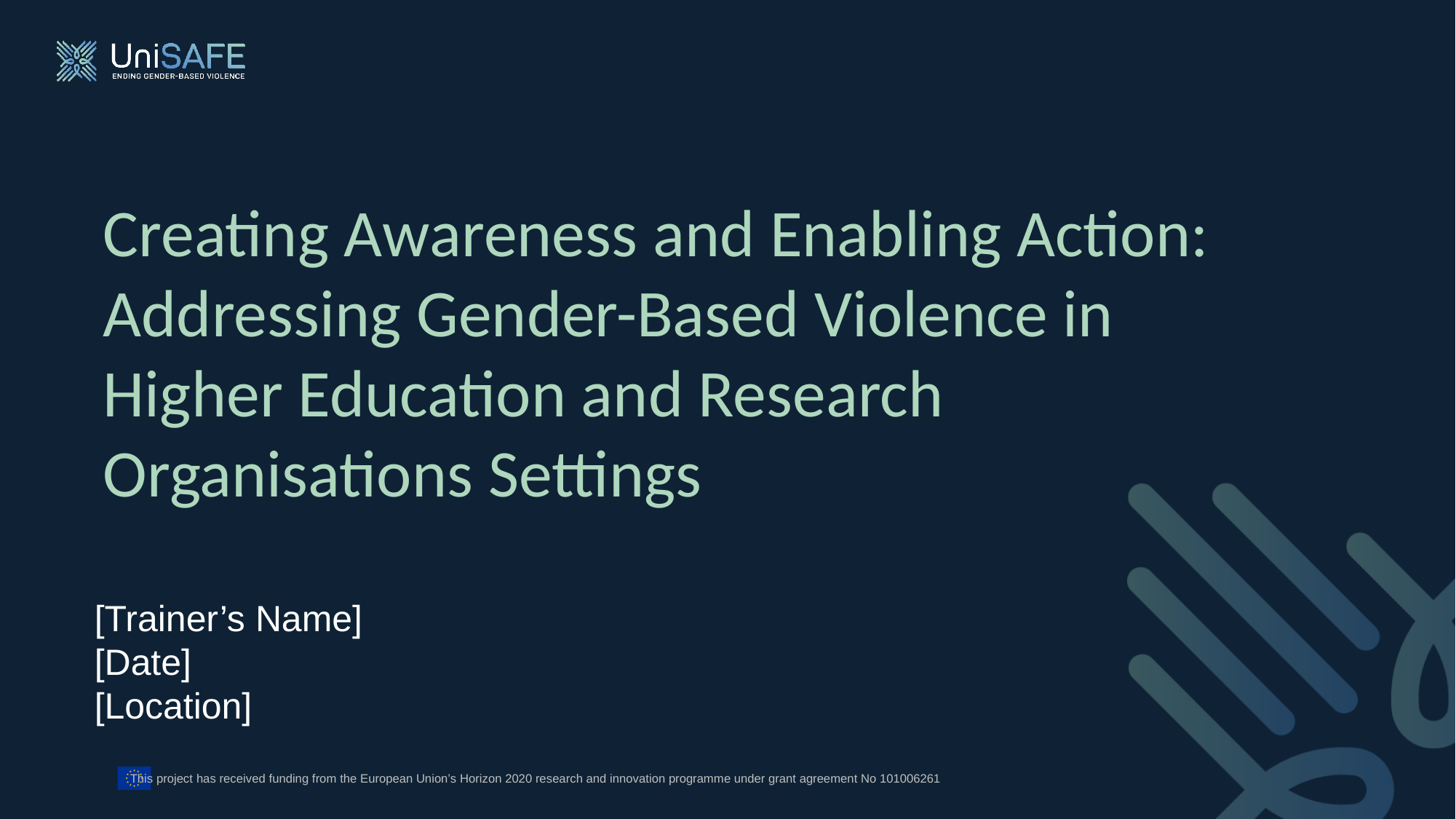

Creating Awareness and Enabling Action: Addressing Gender-Based Violence in Higher Education and Research Organisations Settings
[Trainer’s Name]
[Date]
[Location]